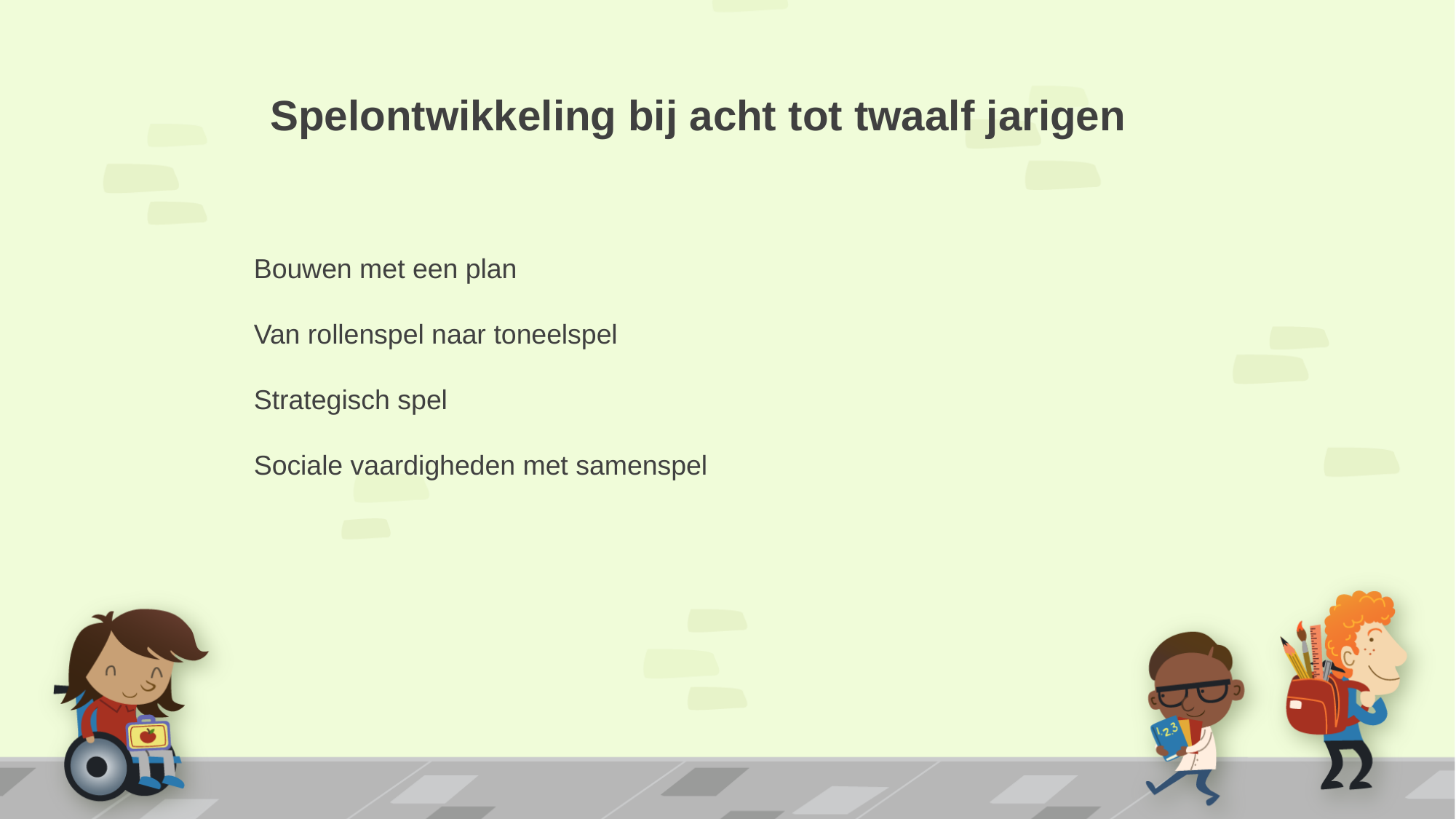

Spelontwikkeling bij acht tot twaalf jarigen
Bouwen met een plan

Van rollenspel naar toneelspel

Strategisch spel

Sociale vaardigheden met samenspel